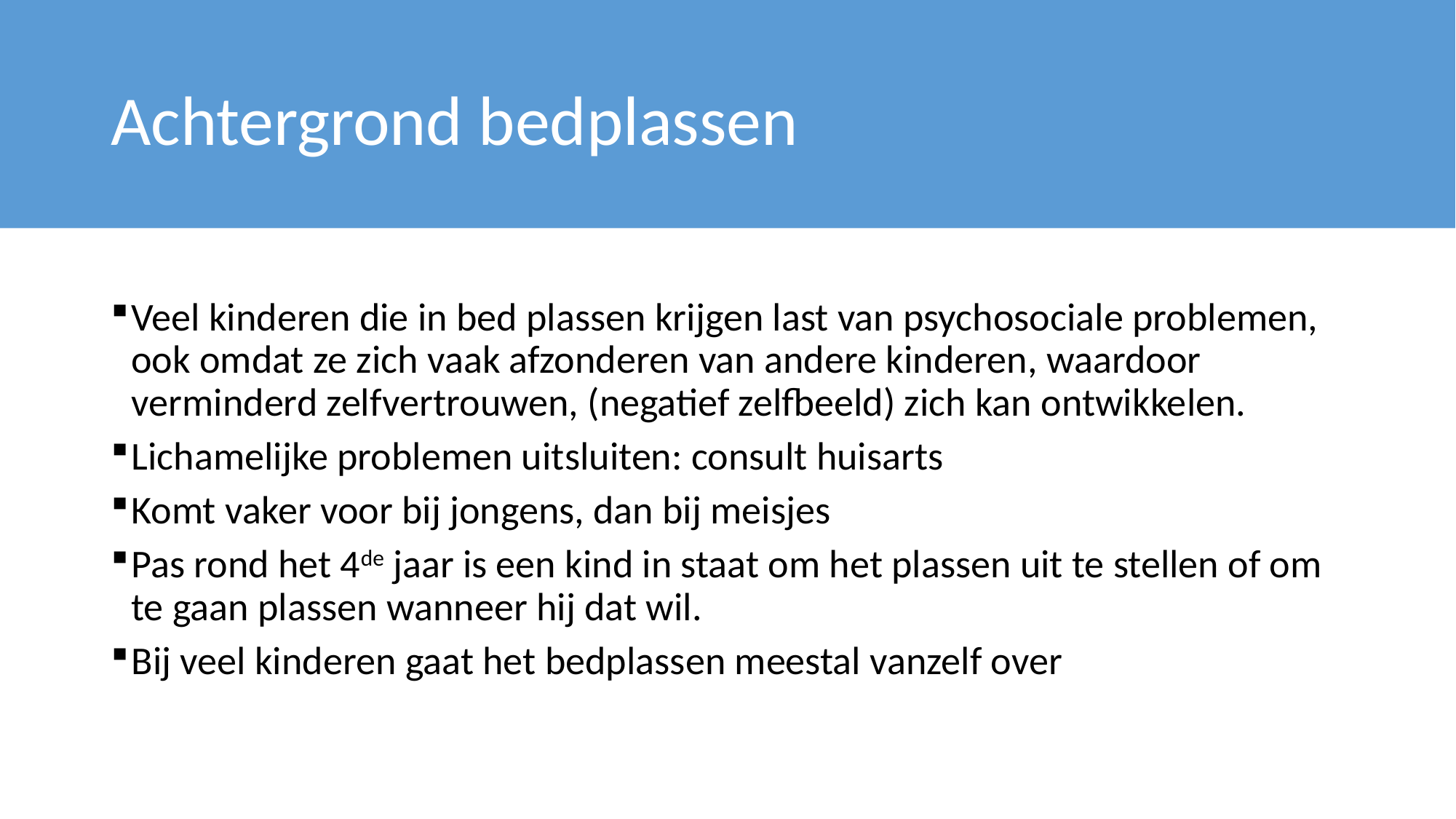

# Achtergrond bedplassen
Veel kinderen die in bed plassen krijgen last van psychosociale problemen, ook omdat ze zich vaak afzonderen van andere kinderen, waardoor verminderd zelfvertrouwen, (negatief zelfbeeld) zich kan ontwikkelen.
Lichamelijke problemen uitsluiten: consult huisarts
Komt vaker voor bij jongens, dan bij meisjes
Pas rond het 4de jaar is een kind in staat om het plassen uit te stellen of om te gaan plassen wanneer hij dat wil.
Bij veel kinderen gaat het bedplassen meestal vanzelf over